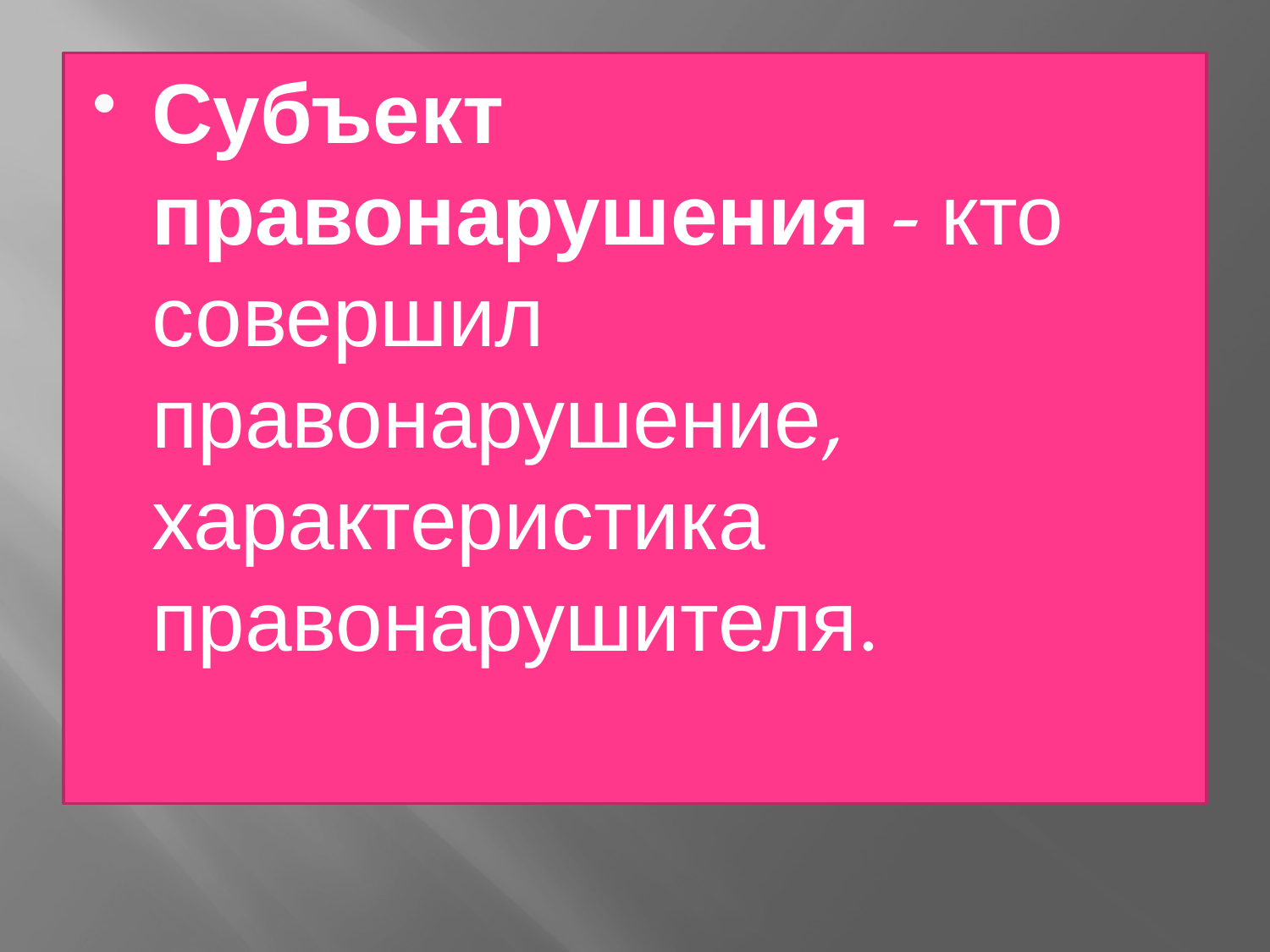

Субъект правонарушения - кто совершил правонарушение, характеристика правонарушителя.